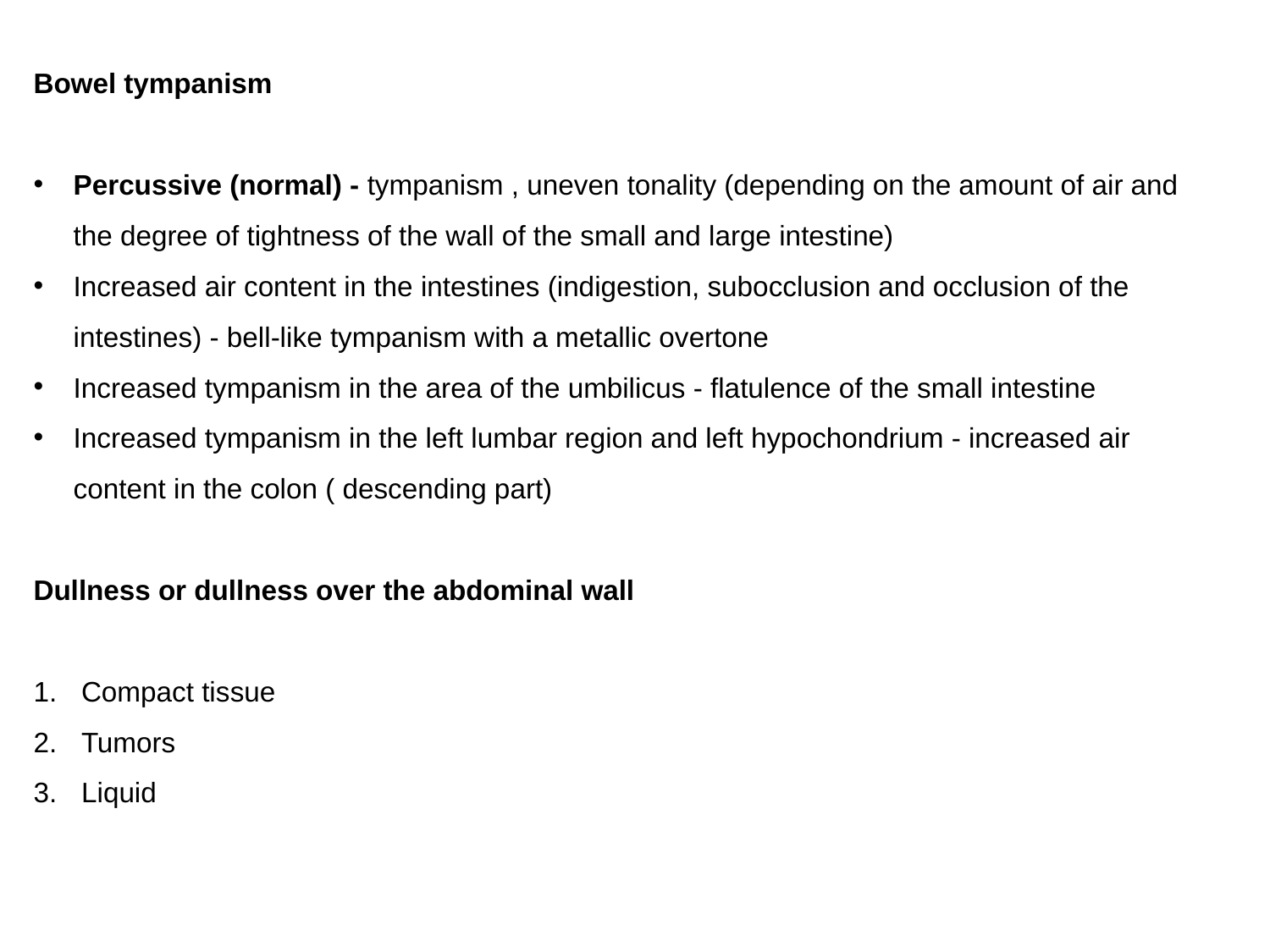

Bowel tympanism

Percussive (normal) - tympanism , uneven tonality (depending on the amount of air and the degree of tightness of the wall of the small and large intestine)
Increased air content in the intestines (indigestion, subocclusion and occlusion of the intestines) - bell-like tympanism with a metallic overtone
Increased tympanism in the area of the umbilicus - flatulence of the small intestine
Increased tympanism in the left lumbar region and left hypochondrium - increased air content in the colon ( descending part)

Dullness or dullness over the abdominal wall

Compact tissue
Tumors
Liquid